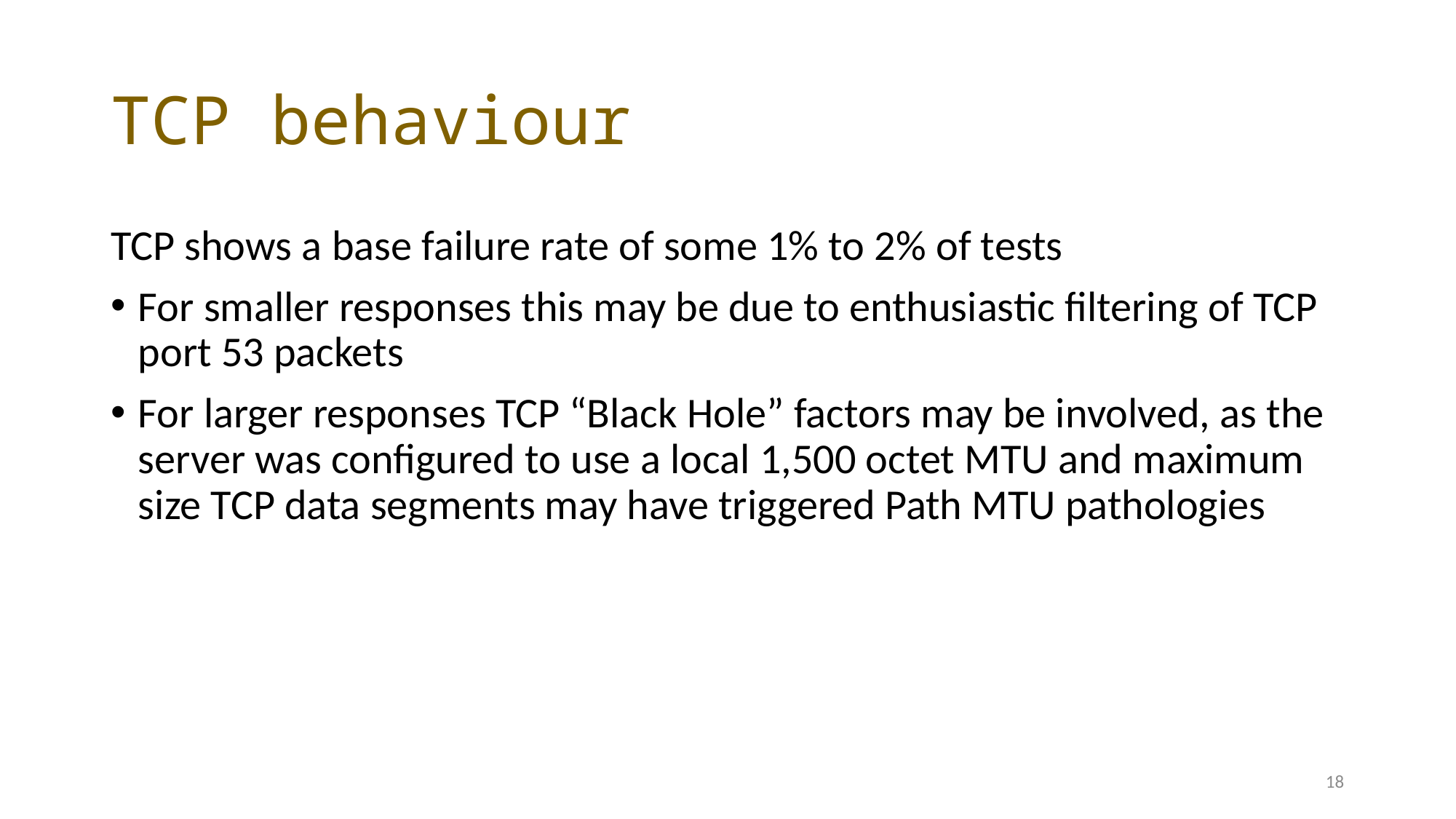

# TCP behaviour
TCP shows a base failure rate of some 1% to 2% of tests
For smaller responses this may be due to enthusiastic filtering of TCP port 53 packets
For larger responses TCP “Black Hole” factors may be involved, as the server was configured to use a local 1,500 octet MTU and maximum size TCP data segments may have triggered Path MTU pathologies
18